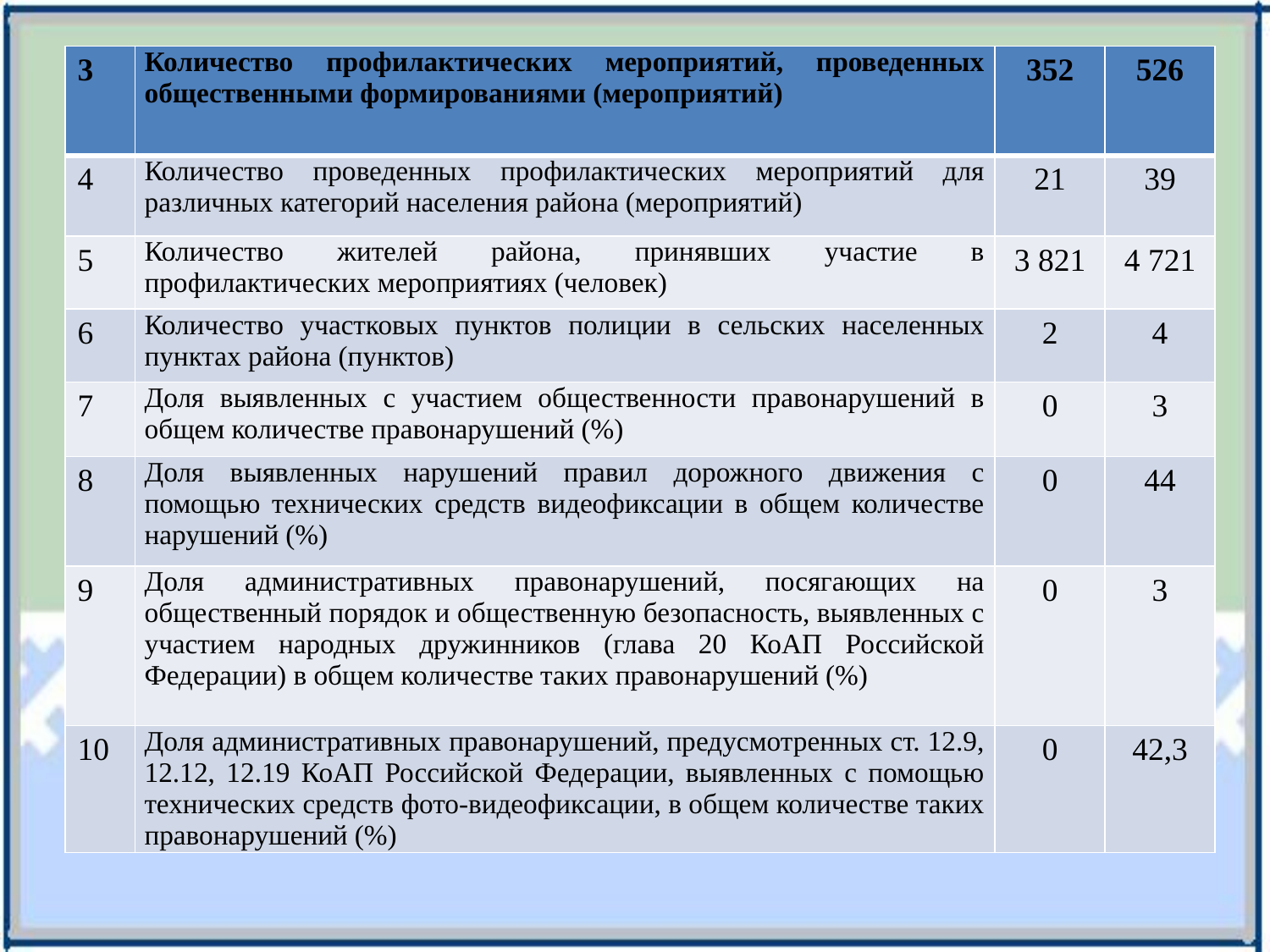

| 3 | Количество профилактических мероприятий, проведенных общественными формированиями (мероприятий) | 352 | 526 |
| --- | --- | --- | --- |
| 4 | Количество проведенных профилактических мероприятий для различных категорий населения района (мероприятий) | 21 | 39 |
| 5 | Количество жителей района, принявших участие в профилактических мероприятиях (человек) | 3 821 | 4 721 |
| 6 | Количество участковых пунктов полиции в сельских населенных пунктах района (пунктов) | 2 | 4 |
| 7 | Доля выявленных с участием общественности правонарушений в общем количестве правонарушений (%) | 0 | 3 |
| 8 | Доля выявленных нарушений правил дорожного движения с помощью технических средств видеофиксации в общем количестве нарушений (%) | 0 | 44 |
| 9 | Доля административных правонарушений, посягающих на общественный порядок и общественную безопасность, выявленных с участием народных дружинников (глава 20 КоАП Российской Федерации) в общем количестве таких правонарушений (%) | 0 | 3 |
| 10 | Доля административных правонарушений, предусмотренных ст. 12.9, 12.12, 12.19 КоАП Российской Федерации, выявленных с помощью технических средств фото-видеофиксации, в общем количестве таких правонарушений (%) | 0 | 42,3 |